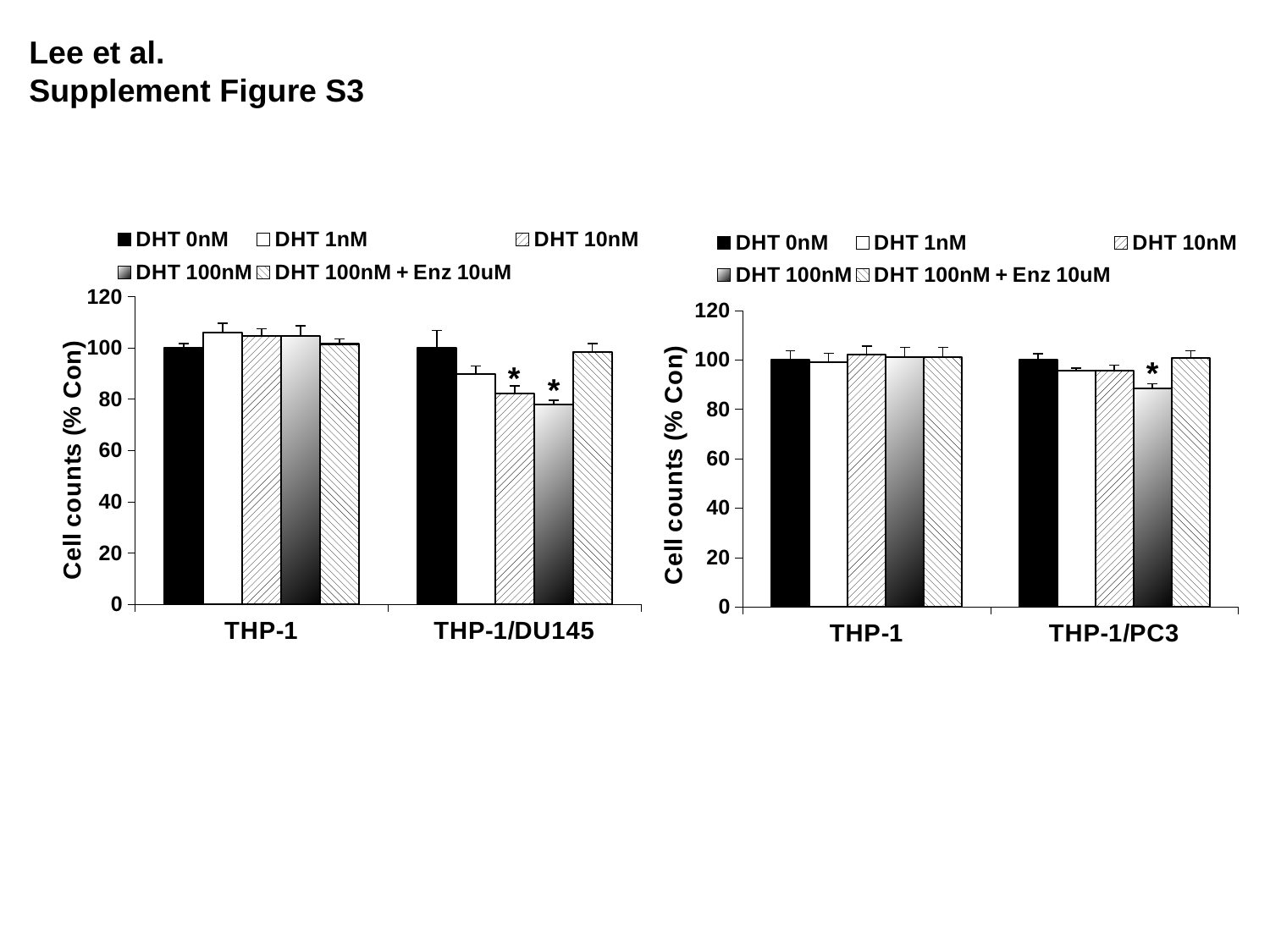

Lee et al.
Supplement Figure S3

### Chart

| Category |  |  |  |  |  |
|---|---|---|---|---|---|
| THP-1 | 100.0 | 106.15384615384613 | 104.61538461538463 | 104.6153846153846 | 101.53846153846153 |
| THP-1/DU145 | 100.0 | 89.70588235294117 | 82.3529411764706 | 77.94117647058823 | 98.52941176470587 |

### Chart

| Category |  |  |  |  |  |
|---|---|---|---|---|---|
| THP-1 | 100.0 | 98.9159891598916 | 102.16802168021681 | 101.0840108401084 | 101.0840108401084 |
| THP-1/PC3 | 100.0 | 95.53805774278214 | 95.8005249343832 | 88.45144356955382 | 100.78740157480314 |
*
*
*